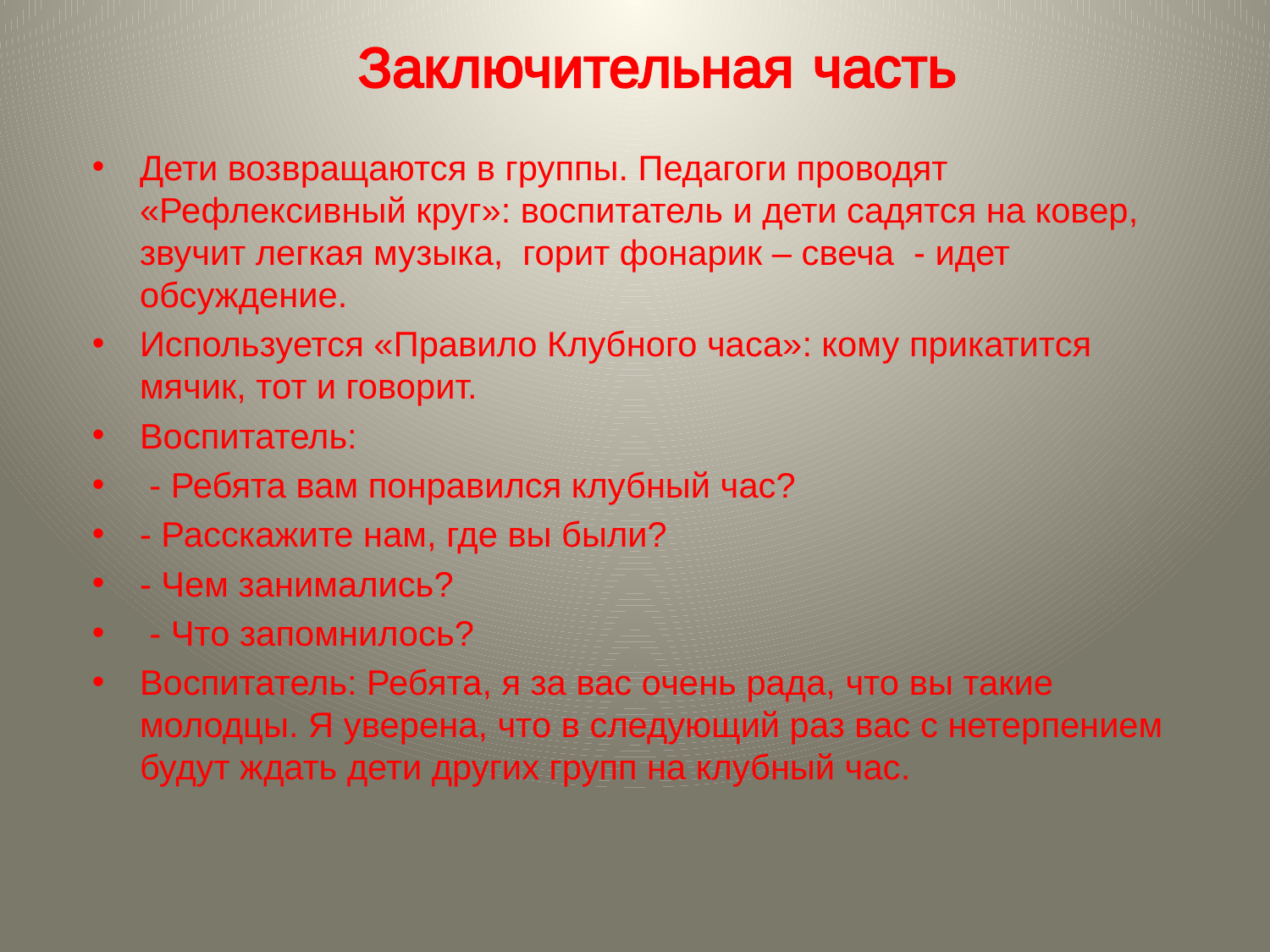

# Заключительная часть
Дети возвращаются в группы. Педагоги проводят «Рефлексивный круг»: воспитатель и дети садятся на ковер, звучит легкая музыка,  горит фонарик – свеча  - идет обсуждение.
Используется «Правило Клубного часа»: кому прикатится мячик, тот и говорит.
Воспитатель:
 - Ребята вам понравился клубный час?
- Расскажите нам, где вы были?
- Чем занимались?
 - Что запомнилось?
Воспитатель: Ребята, я за вас очень рада, что вы такие молодцы. Я уверена, что в следующий раз вас с нетерпением будут ждать дети других групп на клубный час.